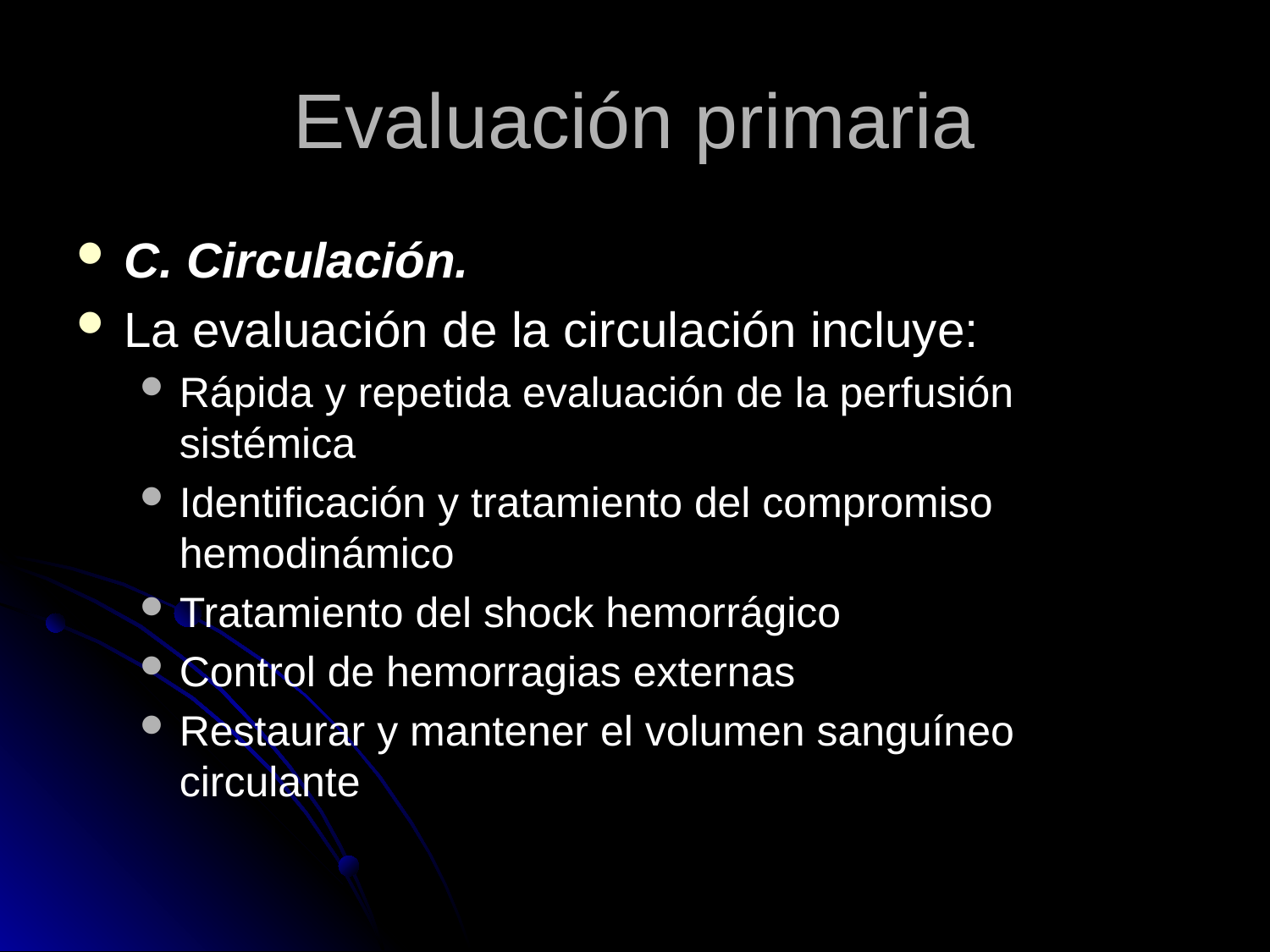

# Evaluación primaria
C. Circulación.
La evaluación de la circulación incluye:
Rápida y repetida evaluación de la perfusión sistémica
Identificación y tratamiento del compromiso hemodinámico
Tratamiento del shock hemorrágico
Control de hemorragias externas
Restaurar y mantener el volumen sanguíneo circulante